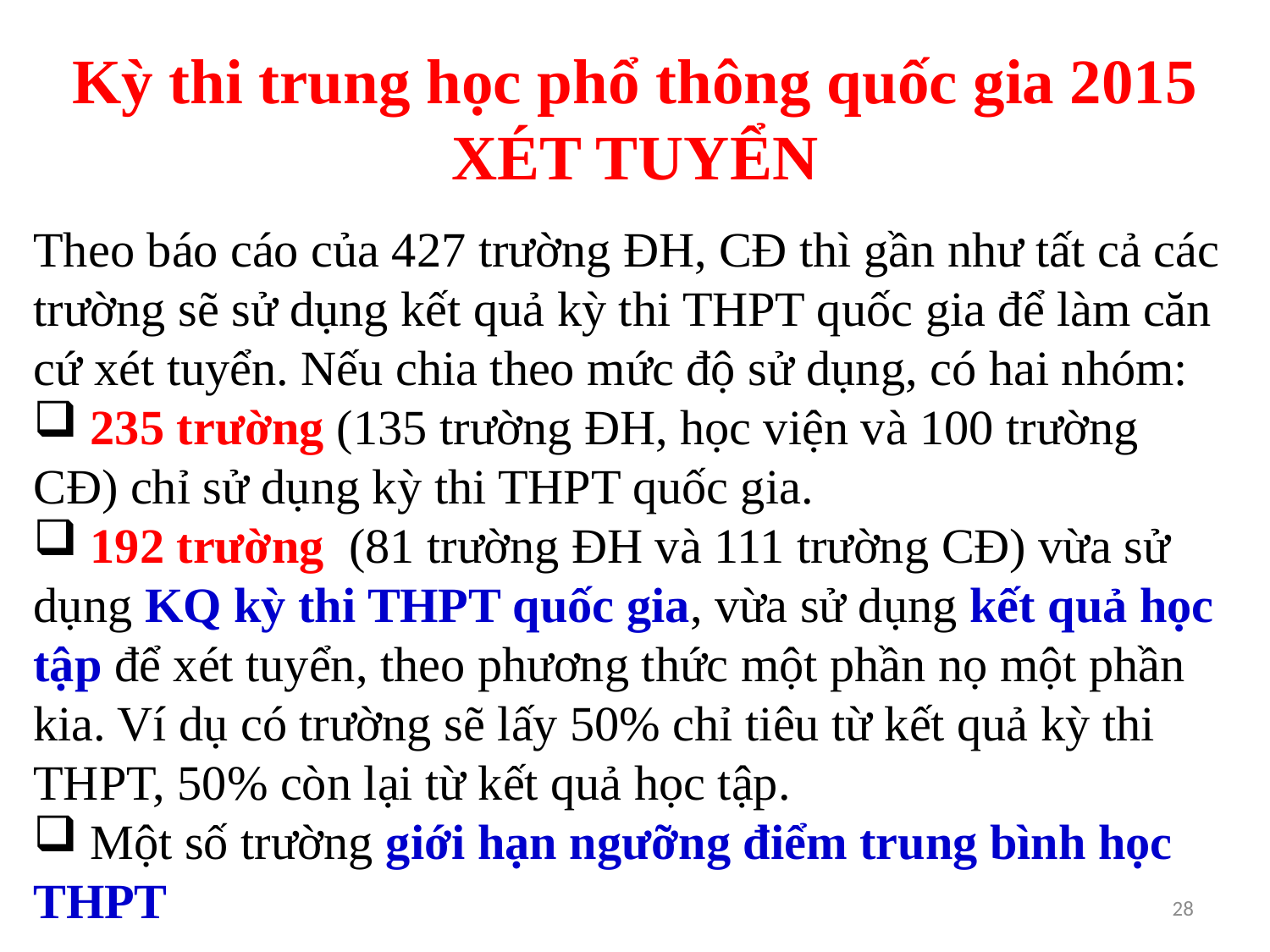

Kỳ thi trung học phổ thông quốc gia 2015
XÉT TUYỂN
Theo báo cáo của 427 trường ĐH, CĐ thì gần như tất cả các trường sẽ sử dụng kết quả kỳ thi THPT quốc gia để làm căn cứ xét tuyển. Nếu chia theo mức độ sử dụng, có hai nhóm:
 235 trường (135 trường ĐH, học viện và 100 trường CĐ) chỉ sử dụng kỳ thi THPT quốc gia.
 192 trường  (81 trường ĐH và 111 trường CĐ) vừa sử dụng KQ kỳ thi THPT quốc gia, vừa sử dụng kết quả học tập để xét tuyển, theo phương thức một phần nọ một phần kia. Ví dụ có trường sẽ lấy 50% chỉ tiêu từ kết quả kỳ thi THPT, 50% còn lại từ kết quả học tập.
 Một số trường giới hạn ngưỡng điểm trung bình học THPT
28